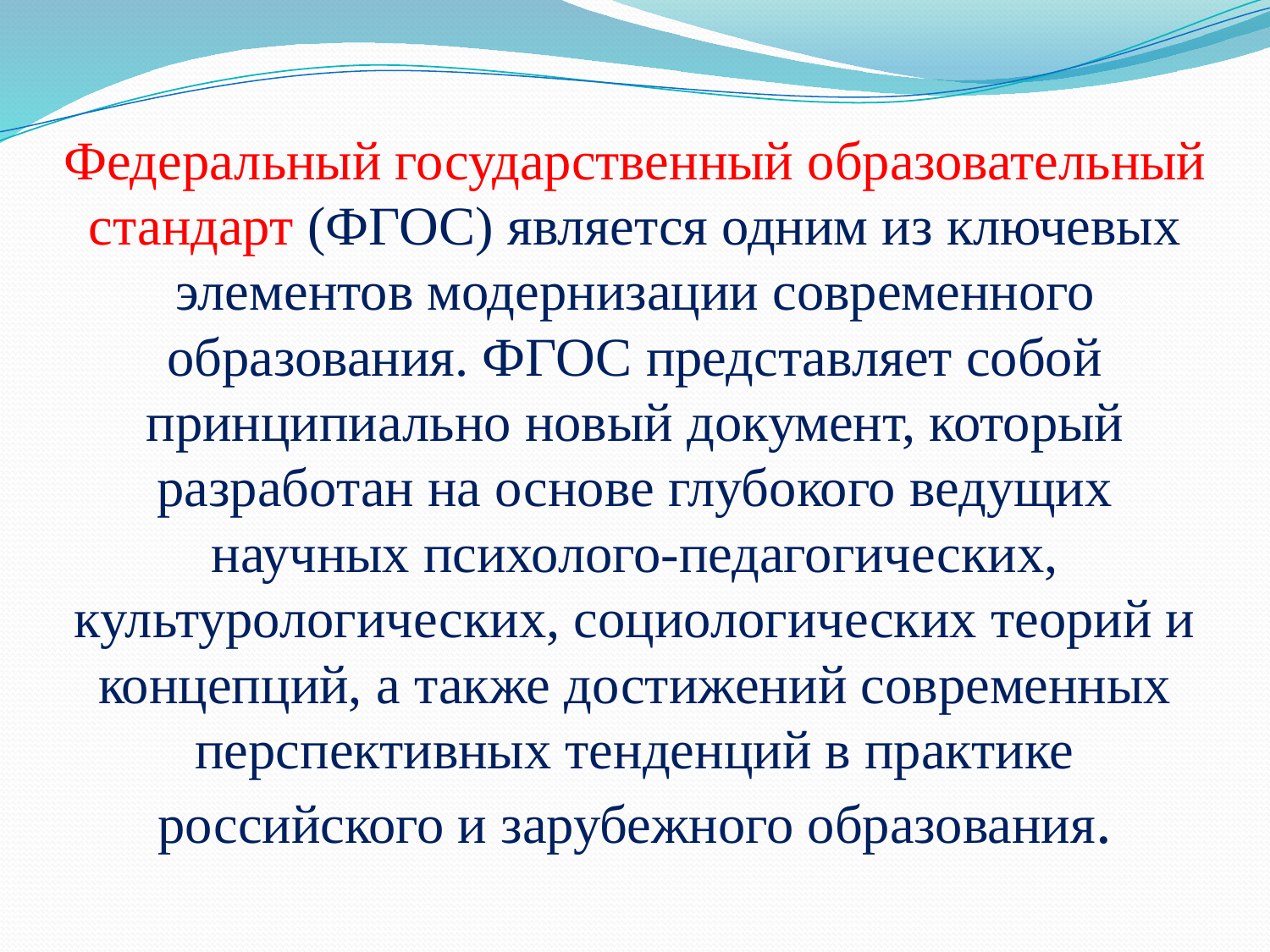

# Федеральный государственный образовательный стандарт (ФГОС) является одним из ключевых элементов модернизации современного образования. ФГОС представляет собой принципиально новый документ, который разработан на основе глубокого ведущих научных психолого-педагогических, культурологических, социологических теорий и концепций, а также достижений современных перспективных тенденций в практике российского и зарубежного образования.